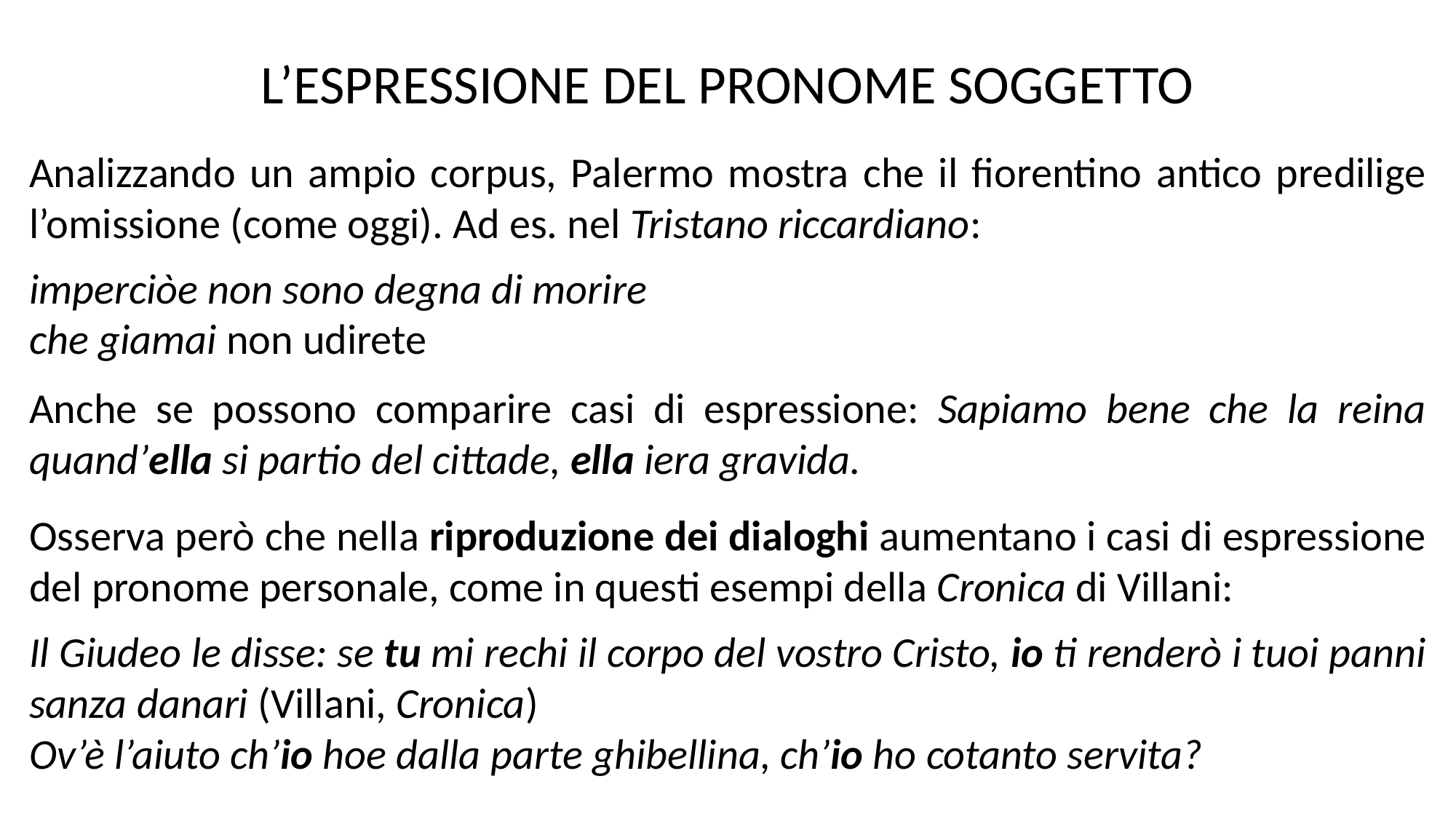

L’ESPRESSIONE DEL PRONOME SOGGETTO
Analizzando un ampio corpus, Palermo mostra che il fiorentino antico predilige l’omissione (come oggi). Ad es. nel Tristano riccardiano:

imperciòe non sono degna di morire
che giamai non udirete

Anche se possono comparire casi di espressione: Sapiamo bene che la reina quand’ella si partio del cittade, ella iera gravida.

Osserva però che nella riproduzione dei dialoghi aumentano i casi di espressione del pronome personale, come in questi esempi della Cronica di Villani:

Il Giudeo le disse: se tu mi rechi il corpo del vostro Cristo, io ti renderò i tuoi panni sanza danari (Villani, Cronica)
Ov’è l’aiuto ch’io hoe dalla parte ghibellina, ch’io ho cotanto servita?